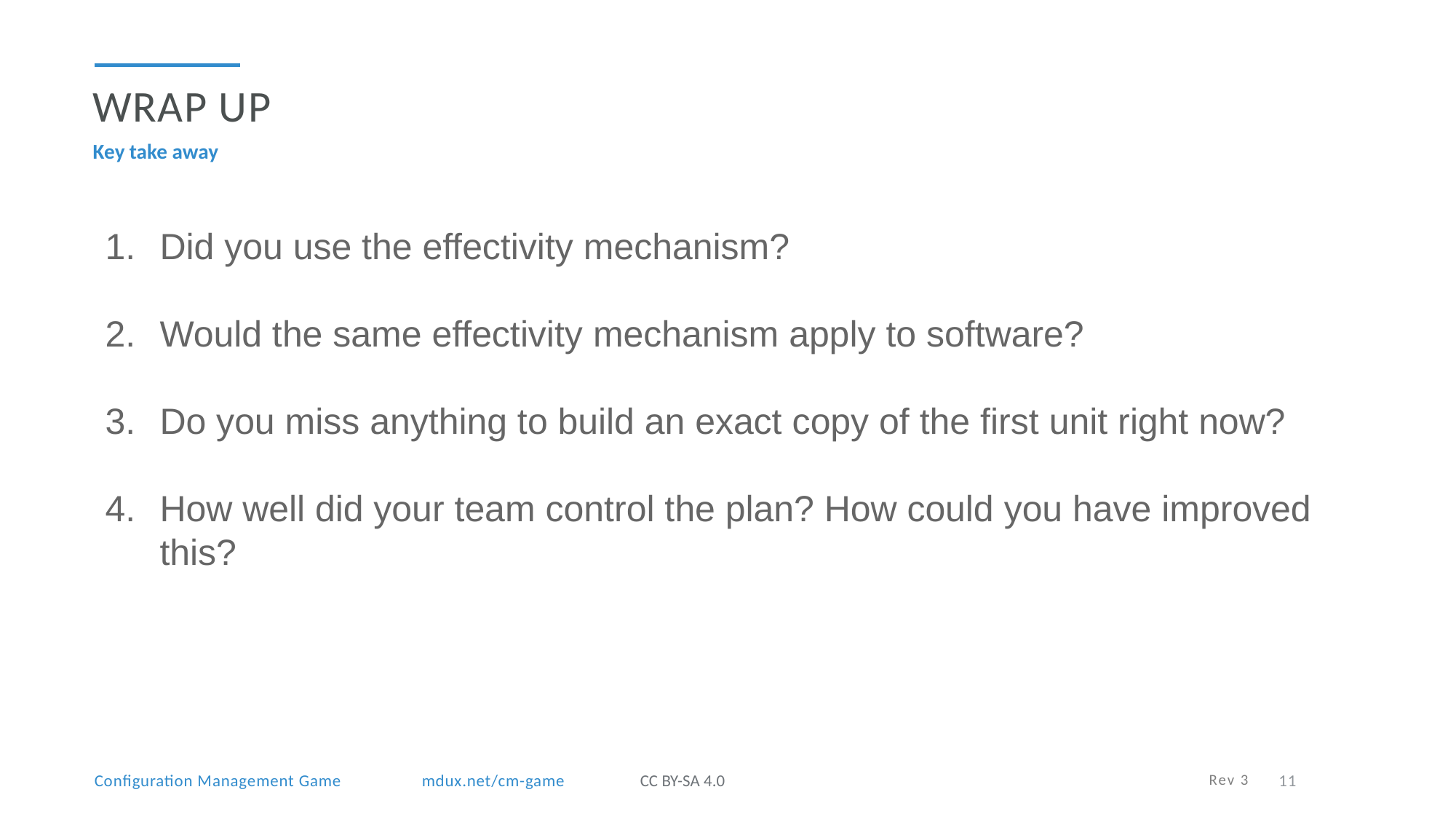

Wrap Up
Key take away
Did you use the effectivity mechanism?

Would the same effectivity mechanism apply to software?

Do you miss anything to build an exact copy of the first unit right now?

How well did your team control the plan? How could you have improved this?
Rev 3